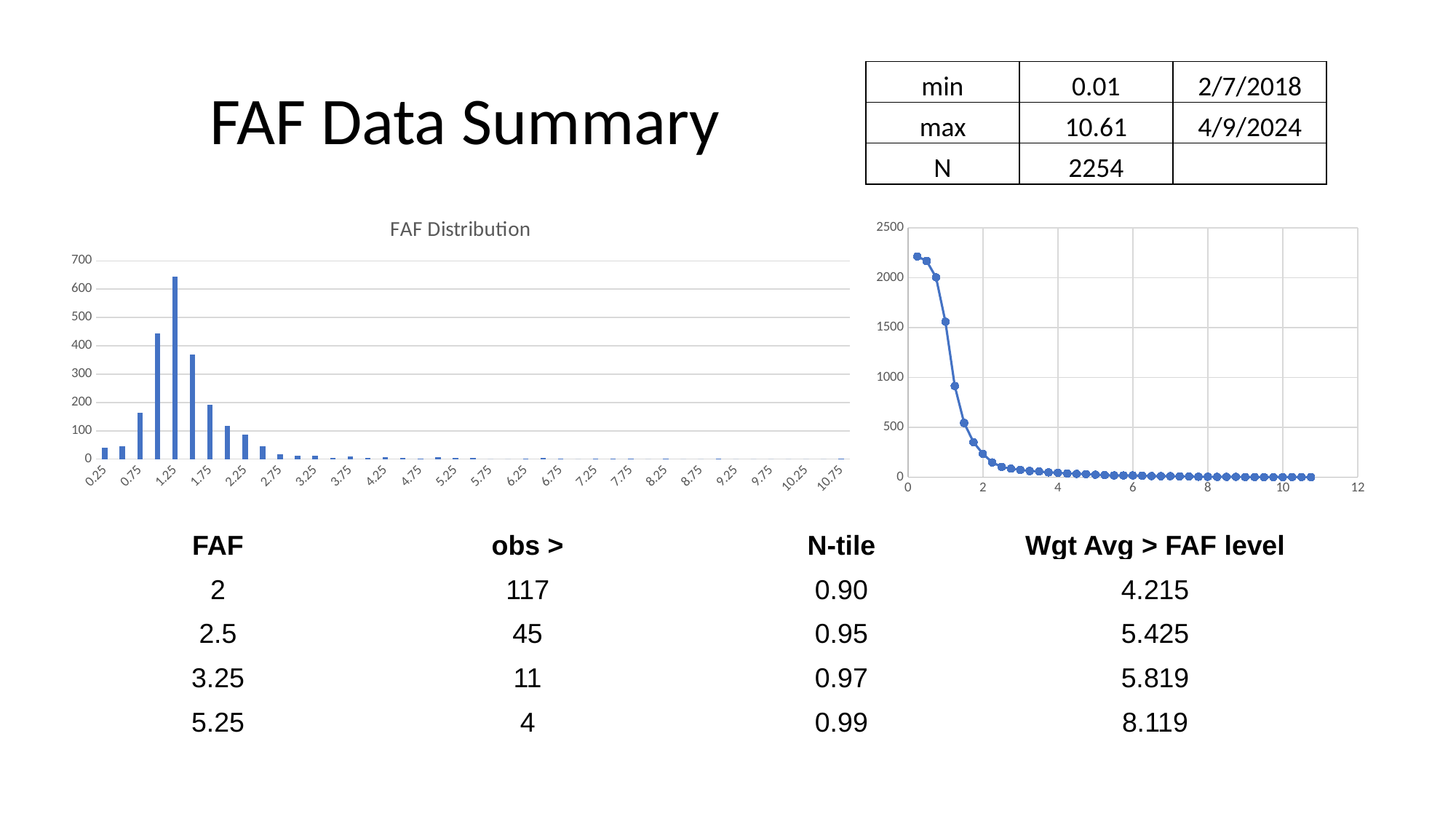

# FAF Data Summary
| min | 0.01 | 2/7/2018 |
| --- | --- | --- |
| max | 10.61 | 4/9/2024 |
| N | 2254 |  |

### Chart: FAF Distribution

| Category |  |
|---|---|
| 0.25 | 40.0 |
| 0.5 | 46.0 |
| 0.75 | 164.0 |
| 1 | 445.0 |
| 1.25 | 645.0 |
| 1.5 | 370.0 |
| 1.75 | 193.0 |
| 2 | 117.0 |
| 2.25 | 86.0 |
| 2.5 | 45.0 |
| 2.75 | 18.0 |
| 3 | 12.0 |
| 3.25 | 11.0 |
| 3.5 | 5.0 |
| 3.75 | 9.0 |
| 4 | 4.0 |
| 4.25 | 7.0 |
| 4.5 | 4.0 |
| 4.75 | 2.0 |
| 5 | 6.0 |
| 5.25 | 4.0 |
| 5.5 | 4.0 |
| 5.75 | 0.0 |
| 6 | 0.0 |
| 6.25 | 2.0 |
| 6.5 | 4.0 |
| 6.75 | 1.0 |
| 7 | 0.0 |
| 7.25 | 2.0 |
| 7.5 | 1.0 |
| 7.75 | 3.0 |
| 8 | 0.0 |
| 8.25 | 1.0 |
| 8.5 | 0.0 |
| 8.75 | 0.0 |
| 9 | 2.0 |
| 9.25 | 0.0 |
| 9.5 | 0.0 |
| 9.75 | 0.0 |
| 10 | 0.0 |
| 10.25 | 0.0 |
| 10.5 | 0.0 |
| 10.75 | 1.0 |

### Chart

| Category |  |
|---|---|
| FAF | obs > | N-tile | Wgt Avg > FAF level |
| --- | --- | --- | --- |
| 2 | 117 | 0.90 | 4.215 |
| 2.5 | 45 | 0.95 | 5.425 |
| 3.25 | 11 | 0.97 | 5.819 |
| 5.25 | 4 | 0.99 | 8.119 |